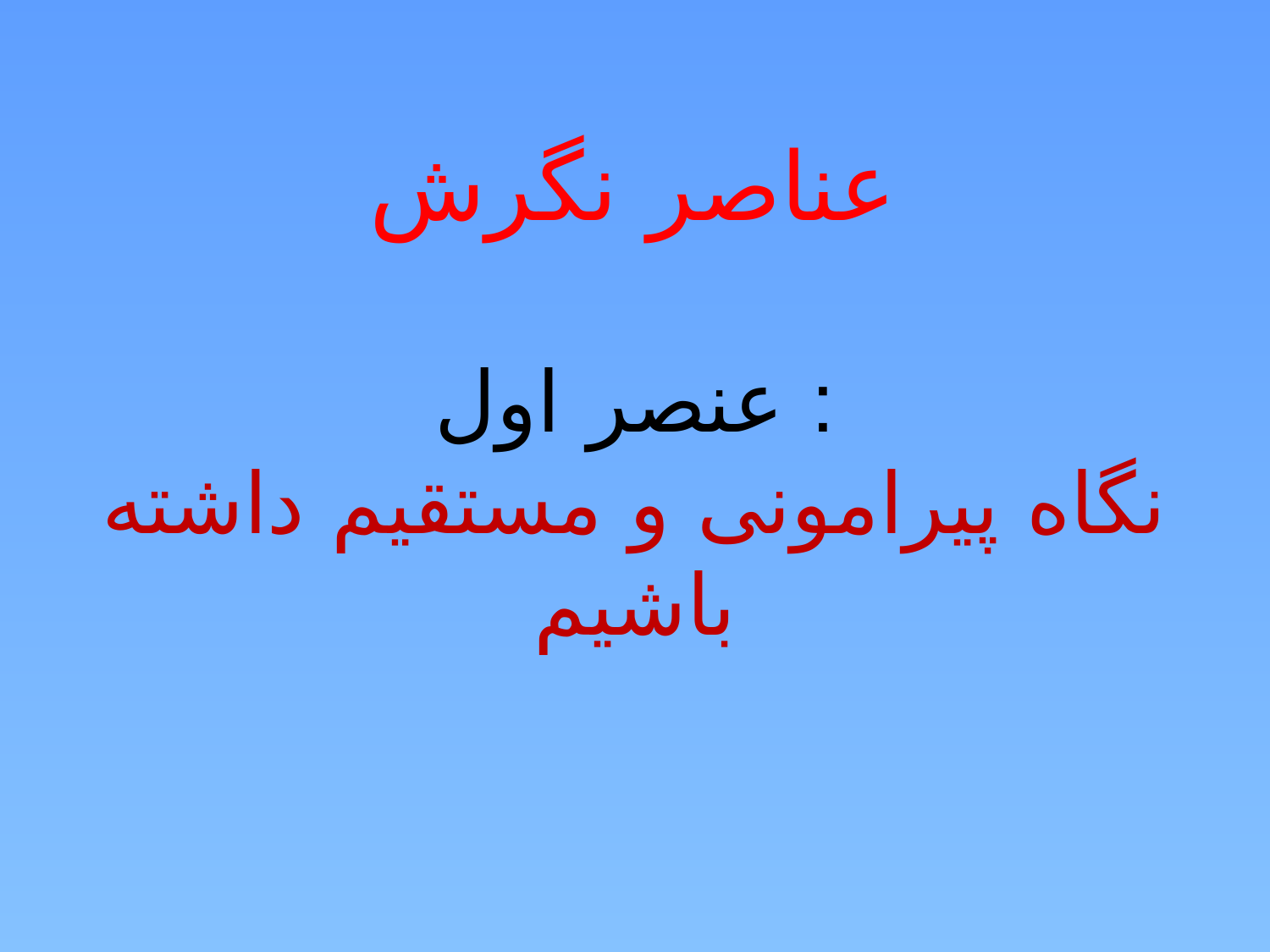

عناصر نگرش

عنصر اول :
نگاه پیرامونی و مستقیم داشته باشیم